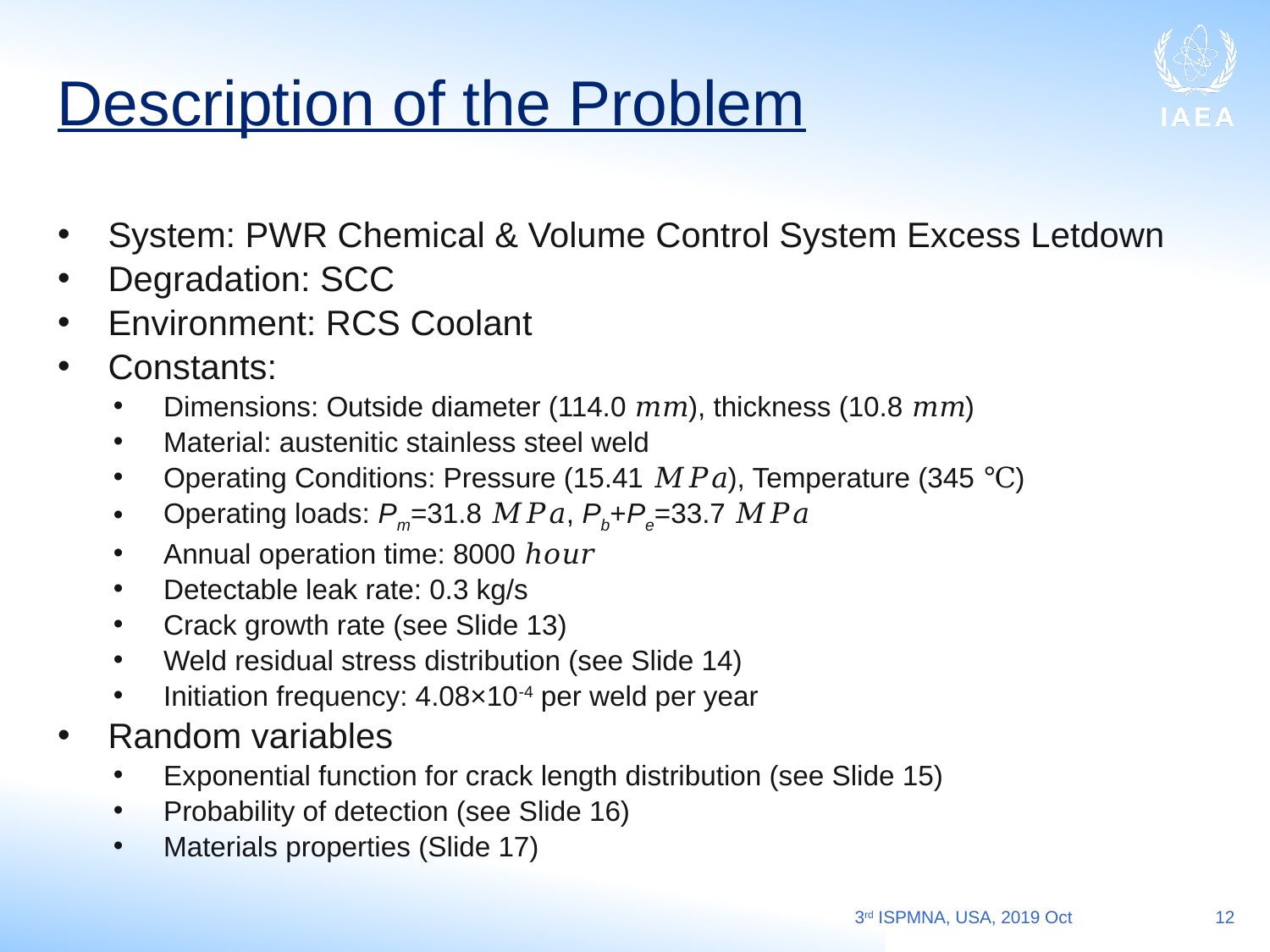

Description of the Problem
System: PWR Chemical & Volume Control System Excess Letdown
Degradation: SCC
Environment: RCS Coolant
Constants:
Dimensions: Outside diameter (114.0 𝑚𝑚), thickness (10.8 𝑚𝑚)
Material: austenitic stainless steel weld
Operating Conditions: Pressure (15.41 𝑀𝑃𝑎), Temperature (345 ℃)
Operating loads: Pm=31.8 𝑀𝑃𝑎, Pb+Pe=33.7 𝑀𝑃𝑎
Annual operation time: 8000 ℎ𝑜𝑢𝑟
Detectable leak rate: 0.3 kg/s
Crack growth rate (see Slide 13)
Weld residual stress distribution (see Slide 14)
Initiation frequency: 4.08×10-4 per weld per year
Random variables
Exponential function for crack length distribution (see Slide 15)
Probability of detection (see Slide 16)
Materials properties (Slide 17)
12
3rd ISPMNA, USA, 2019 Oct